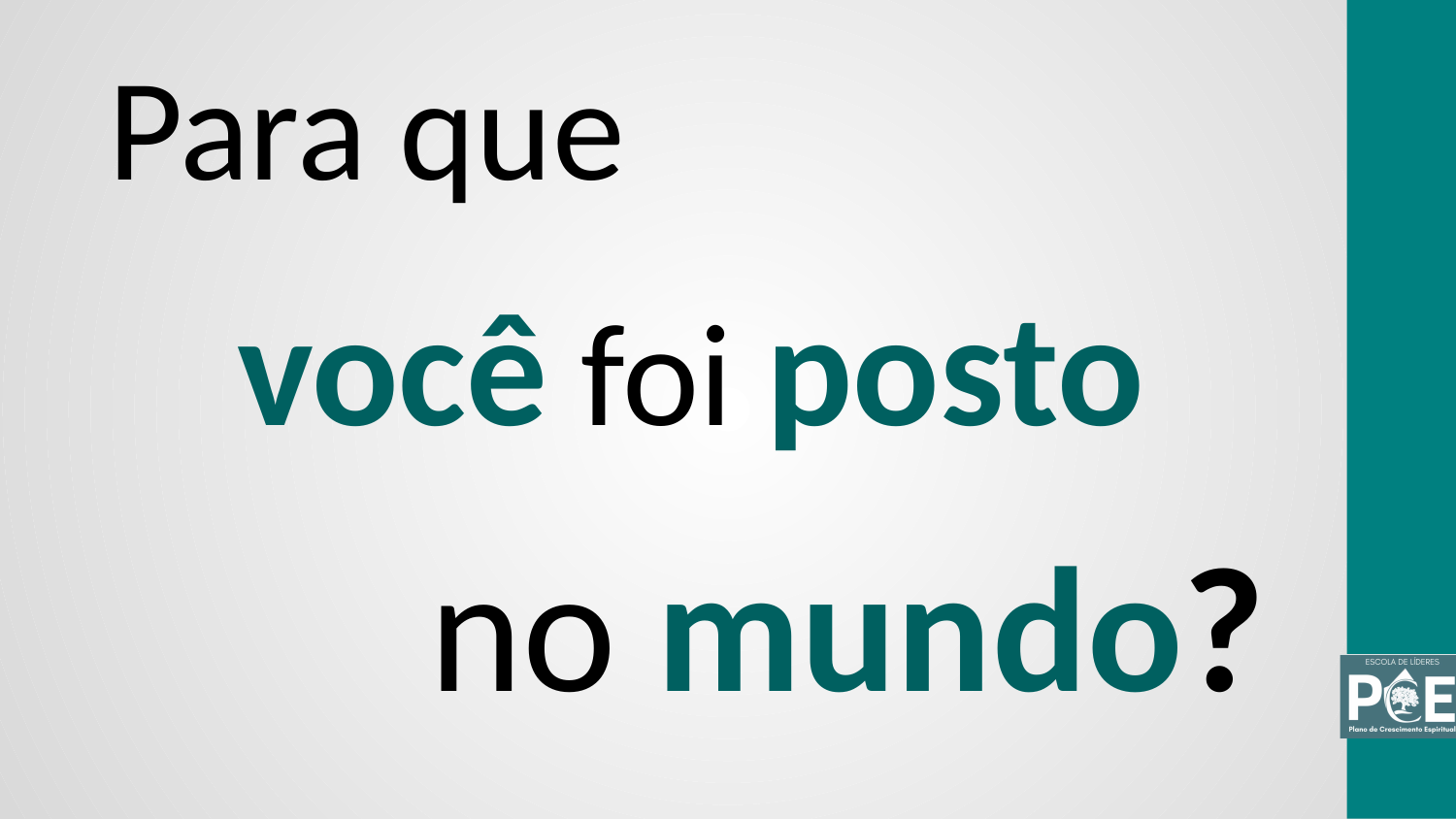

Para que
você foi posto
no mundo?